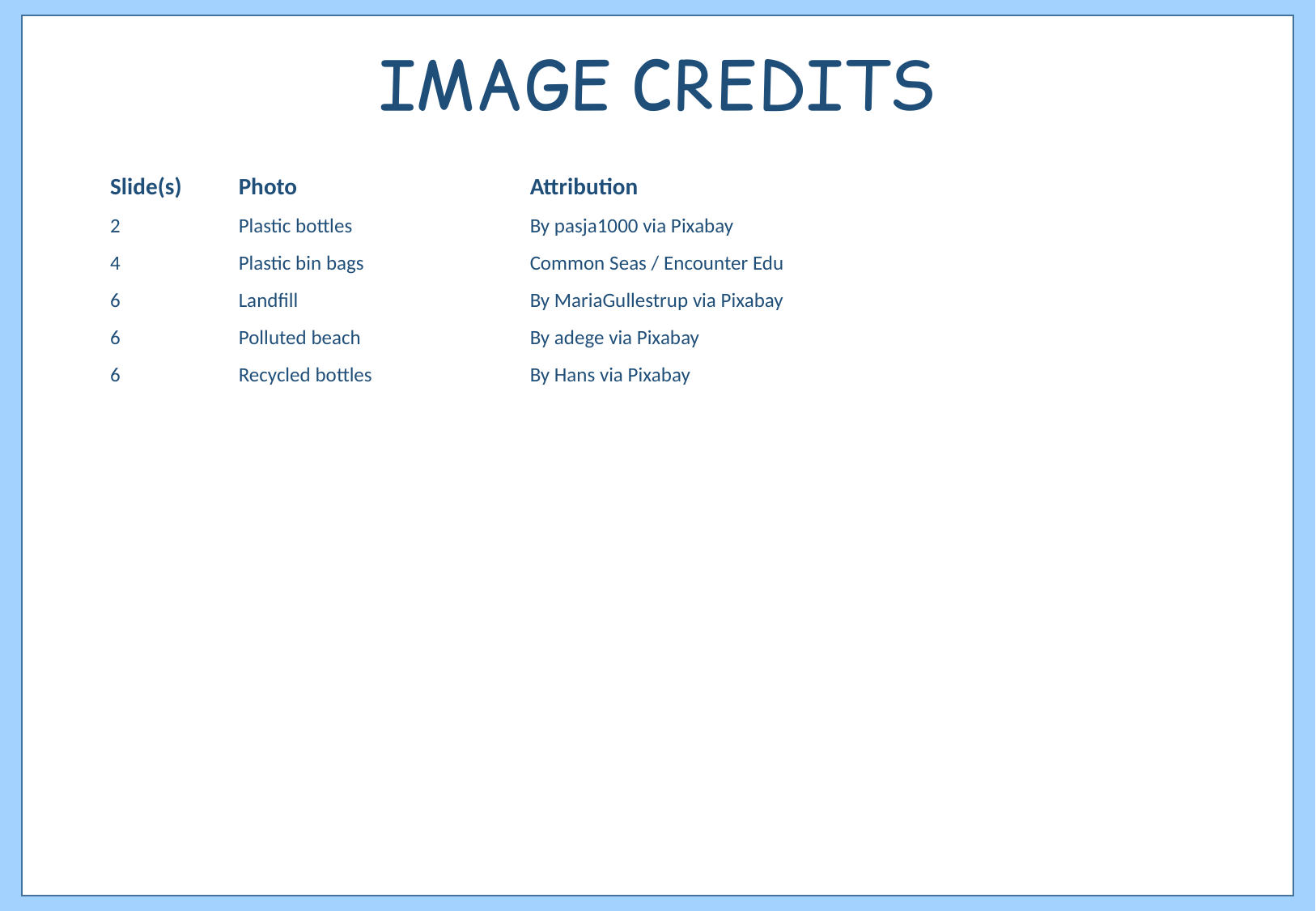

IMAGE CREDITS
| Slide(s) | Photo | Attribution |
| --- | --- | --- |
| 2 | Plastic bottles | By pasja1000 via Pixabay |
| 4 | Plastic bin bags | Common Seas / Encounter Edu |
| 6 | Landfill | By MariaGullestrup via Pixabay |
| 6 | Polluted beach | By adege via Pixabay |
| 6 | Recycled bottles | By Hans via Pixabay |
|  |  |  |
|  |  |  |
|  |  |  |
|  |  |  |
|  |  |  |
|  |  |  |
|  |  |  |
|  |  |  |
|  |  |  |
|  |  |  |
|  |  |  |
|  |  |  |